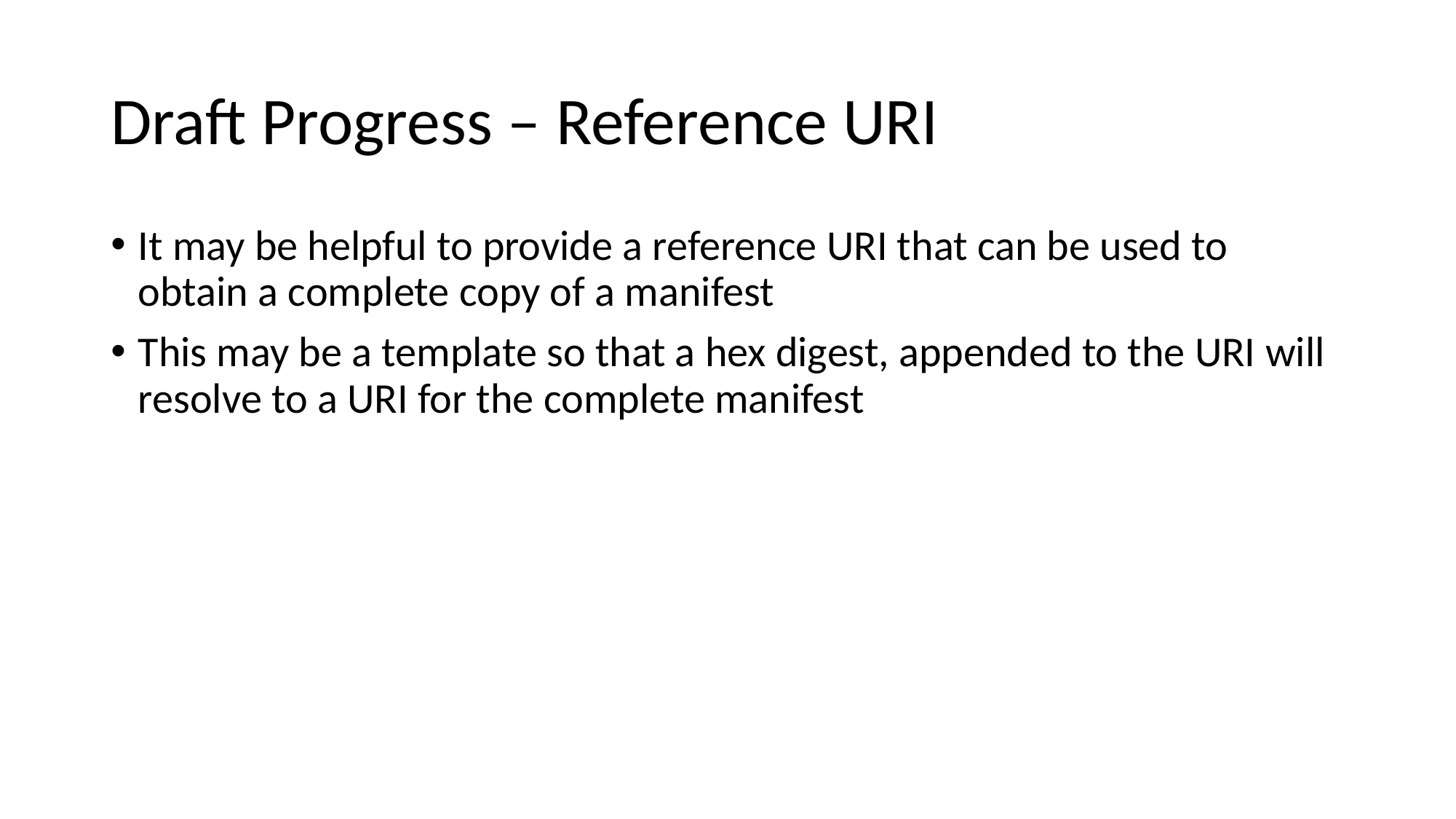

# Draft Progress – Reference URI
It may be helpful to provide a reference URI that can be used to obtain a complete copy of a manifest
This may be a template so that a hex digest, appended to the URI will resolve to a URI for the complete manifest